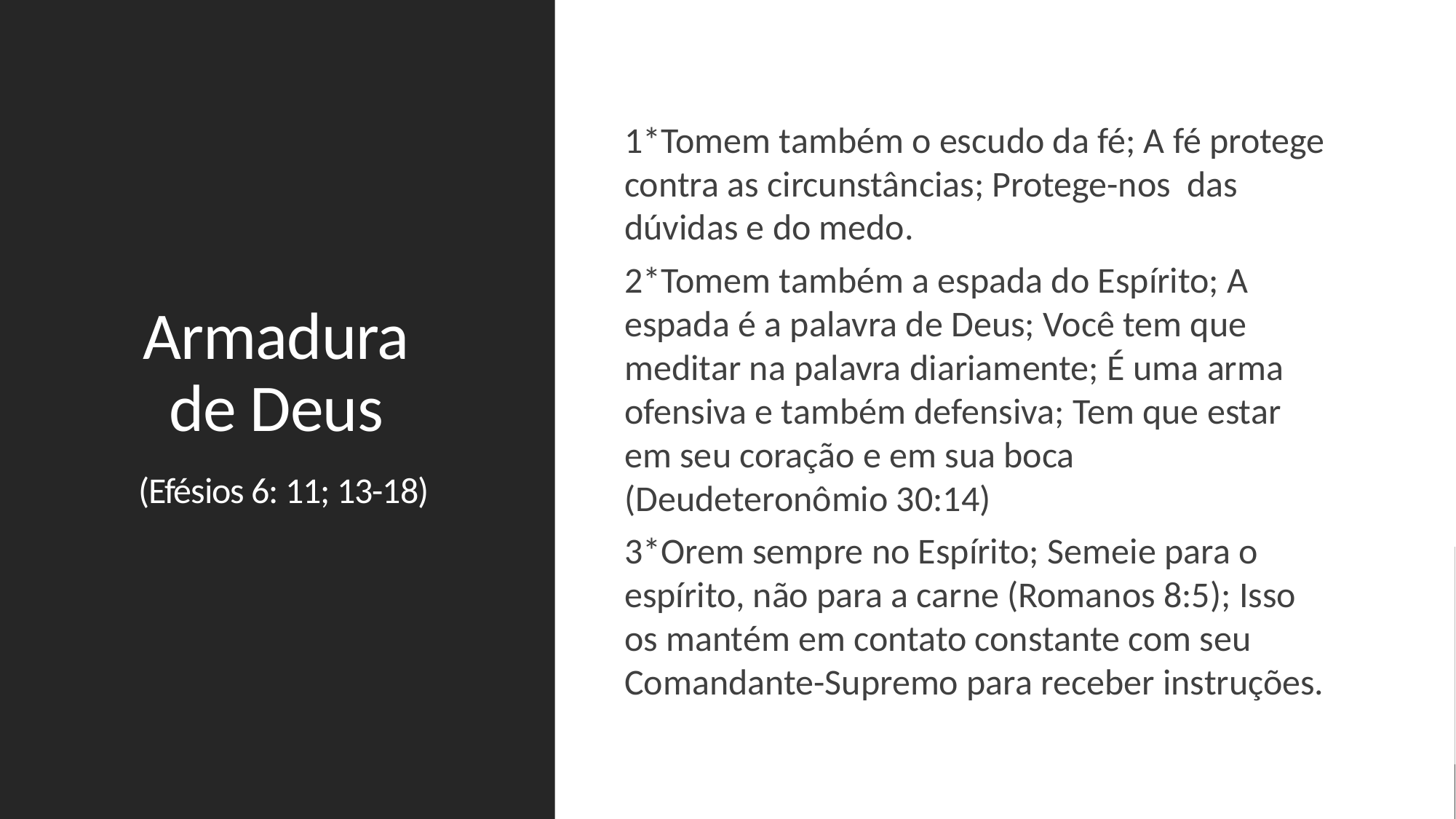

# Armadura de Deus (Efésios 6: 11; 13-18)
1*Tomem também o escudo da fé; A fé protege contra as circunstâncias; Protege-nos  das dúvidas e do medo.
2*Tomem também a espada do Espírito; A espada é a palavra de Deus; Você tem que meditar na palavra diariamente; É uma arma ofensiva e também defensiva; Tem que estar em seu coração e em sua boca (Deudeteronômio 30:14)
3*Orem sempre no Espírito; Semeie para o espírito, não para a carne (Romanos 8:5); Isso os mantém em contato constante com seu Comandante-Supremo para receber instruções.